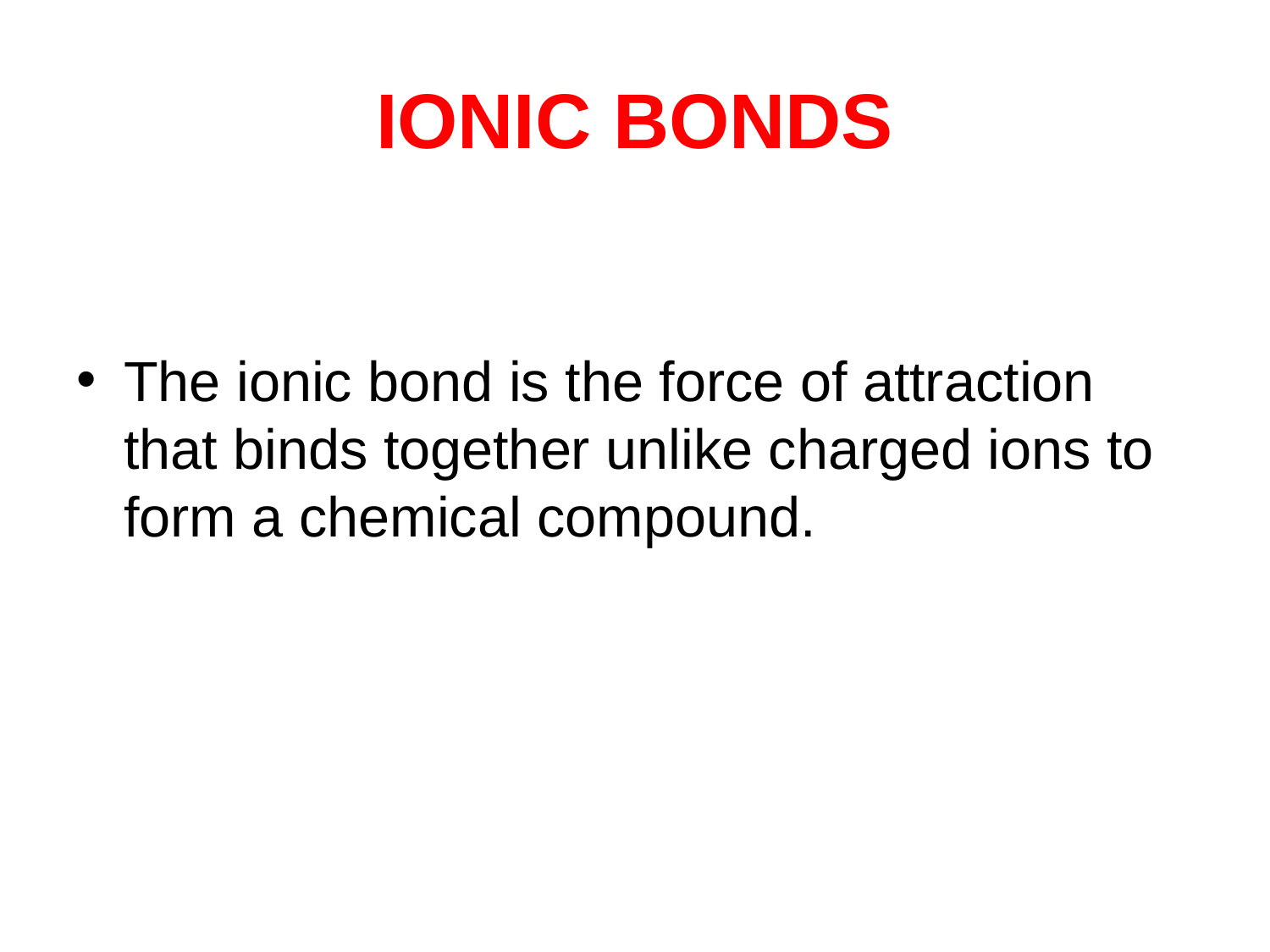

# IONIC BONDS
The ionic bond is the force of attraction that binds together unlike charged ions to form a chemical compound.